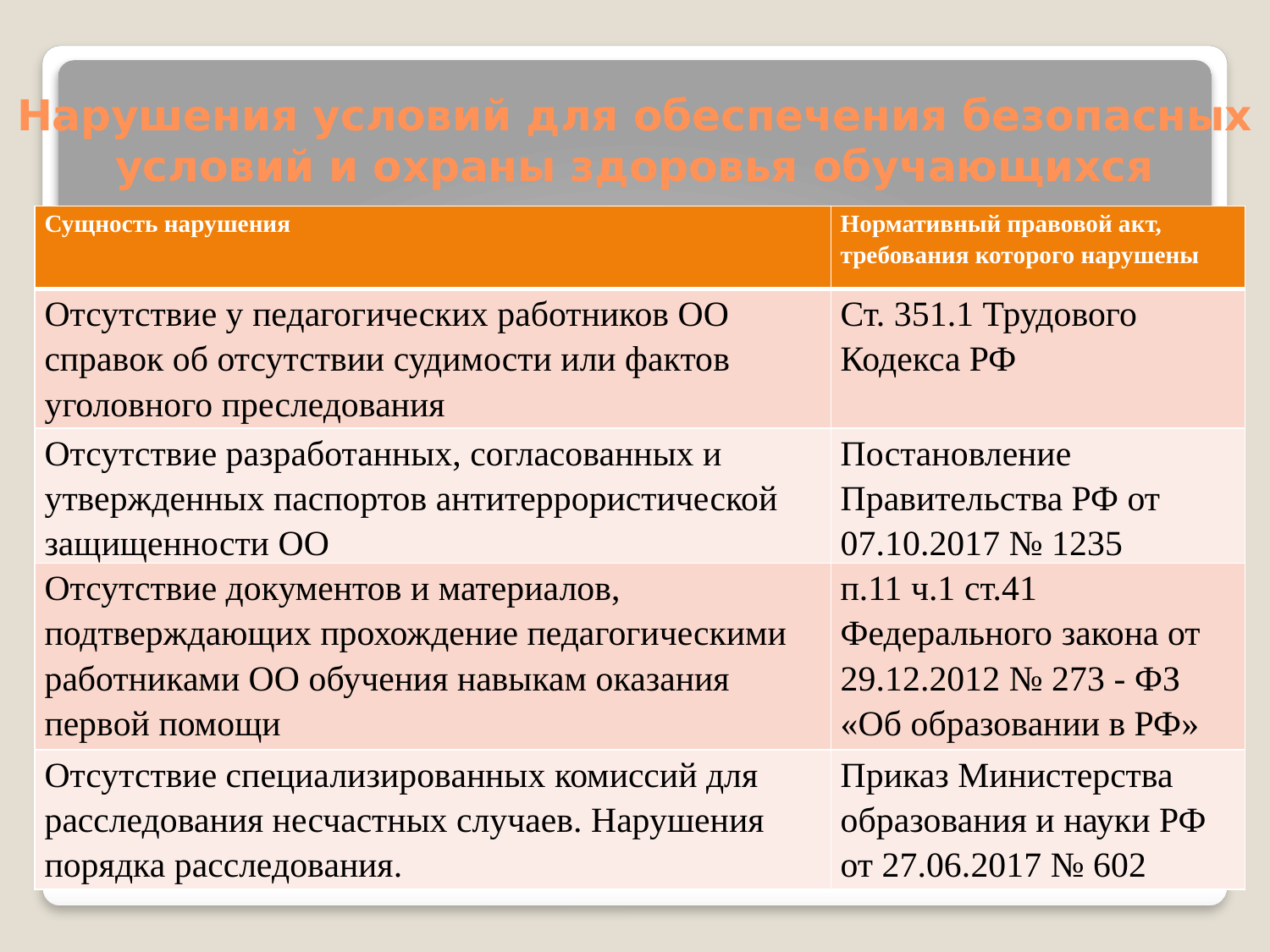

# Нарушения условий для обеспечения безопасных условий и охраны здоровья обучающихся
| Сущность нарушения | Нормативный правовой акт, требования которого нарушены |
| --- | --- |
| Отсутствие у педагогических работников ОО справок об отсутствии судимости или фактов уголовного преследования | Ст. 351.1 Трудового Кодекса РФ |
| Отсутствие разработанных, согласованных и утвержденных паспортов антитеррористической защищенности ОО | Постановление Правительства РФ от 07.10.2017 № 1235 |
| Отсутствие документов и материалов, подтверждающих прохождение педагогическими работниками ОО обучения навыкам оказания первой помощи | п.11 ч.1 ст.41 Федерального закона от 29.12.2012 № 273 - ФЗ «Об образовании в РФ» |
| Отсутствие специализированных комиссий для расследования несчастных случаев. Нарушения порядка расследования. | Приказ Министерства образования и науки РФ от 27.06.2017 № 602 |